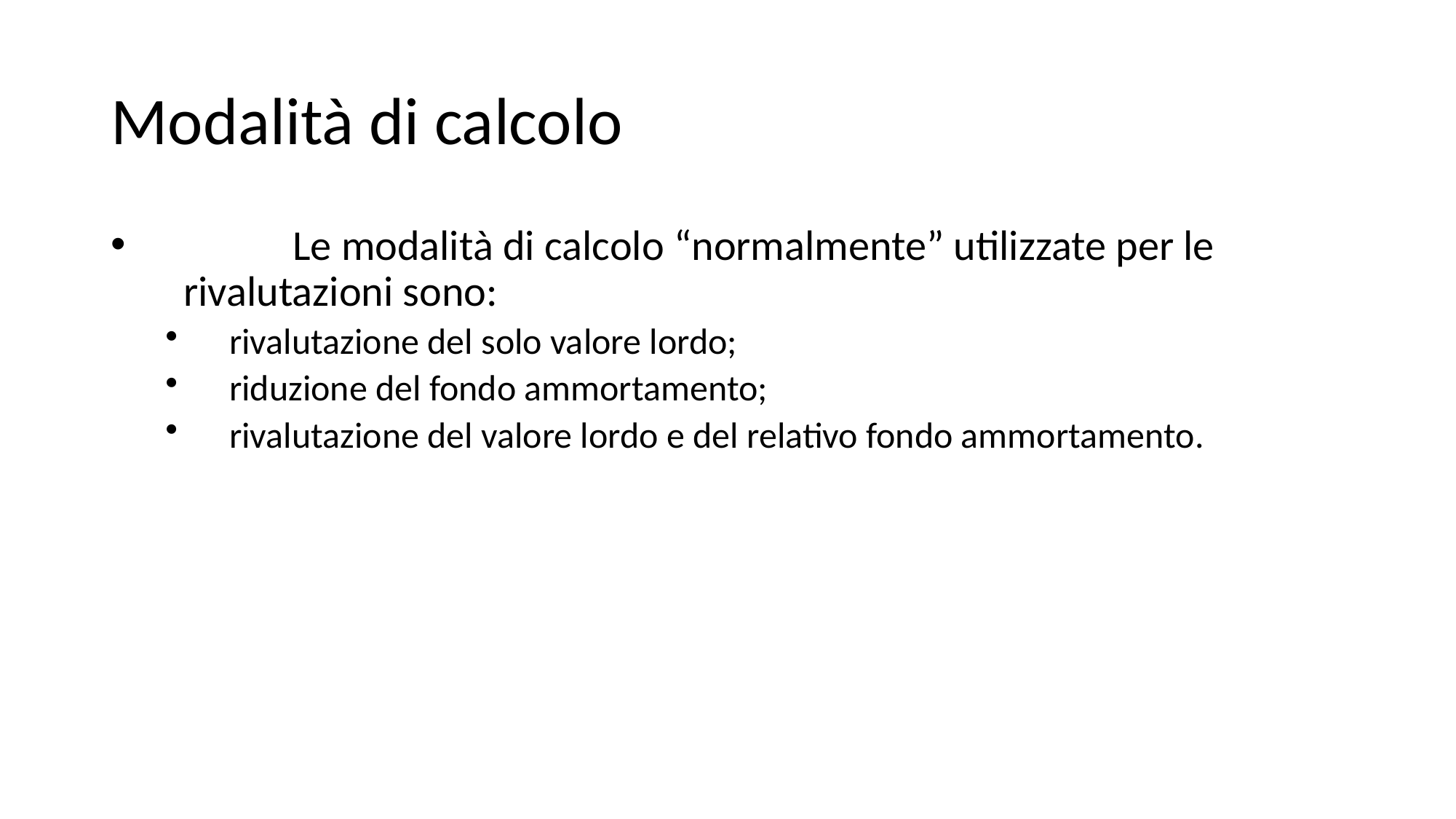

# Modalità di calcolo
	Le modalità di calcolo “normalmente” utilizzate per le rivalutazioni sono:
rivalutazione del solo valore lordo;
riduzione del fondo ammortamento;
rivalutazione del valore lordo e del relativo fondo ammortamento.